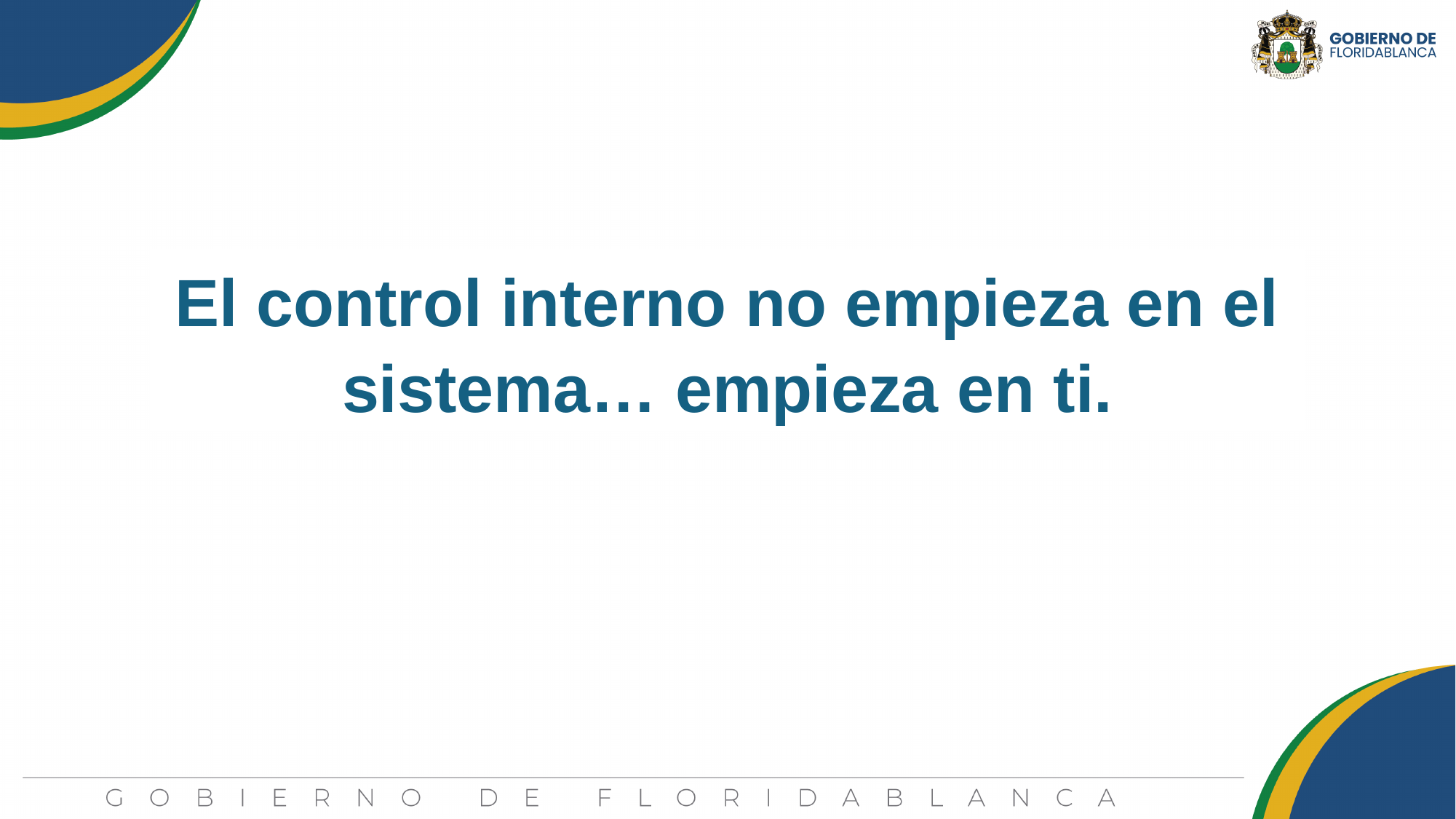

El control interno no empieza en el sistema… empieza en ti.